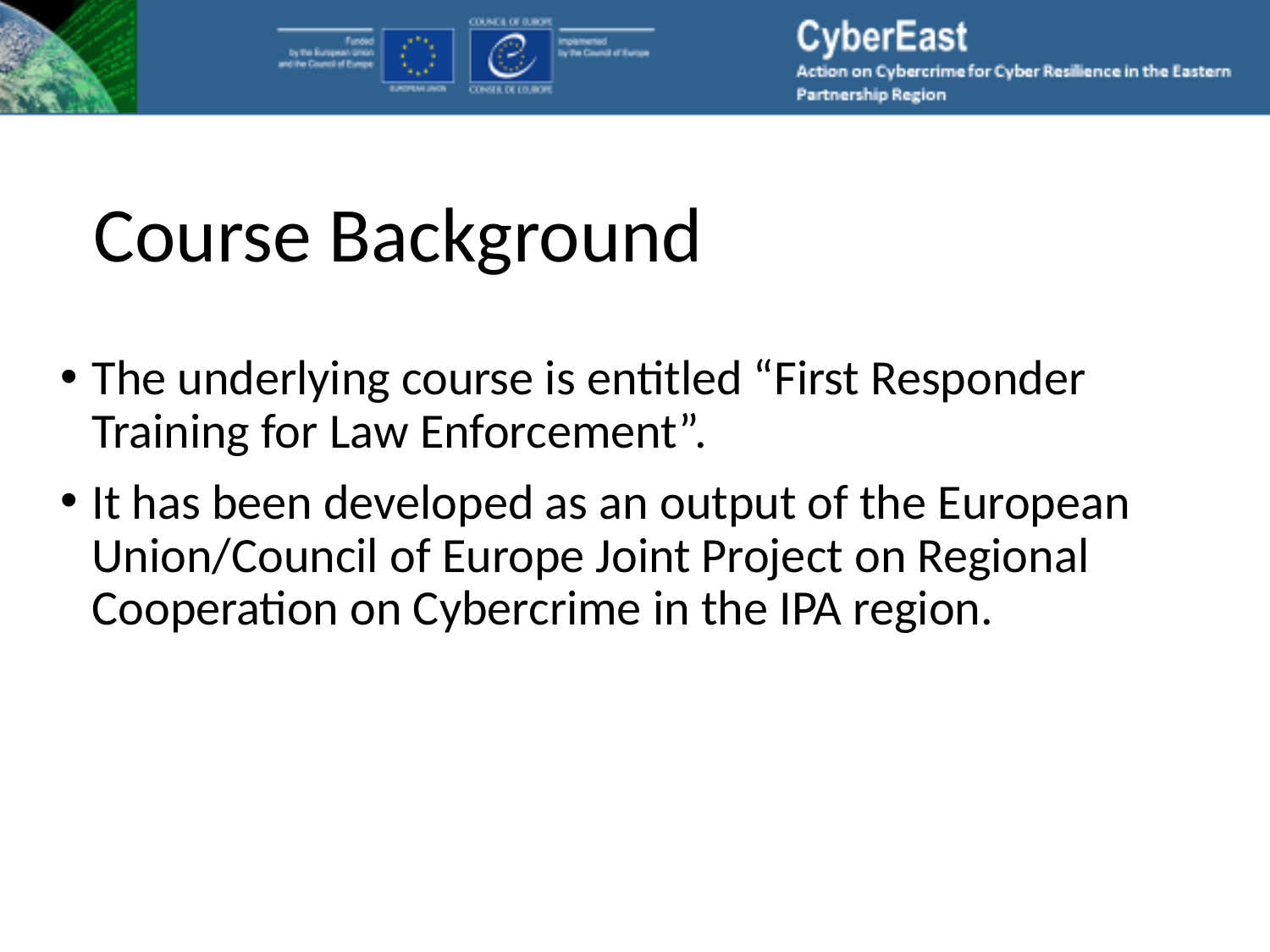

# Course Background
The underlying course is entitled “First Responder Training for Law Enforcement”.
It has been developed as an output of the European Union/Council of Europe Joint Project on Regional Cooperation on Cybercrime in the IPA region.